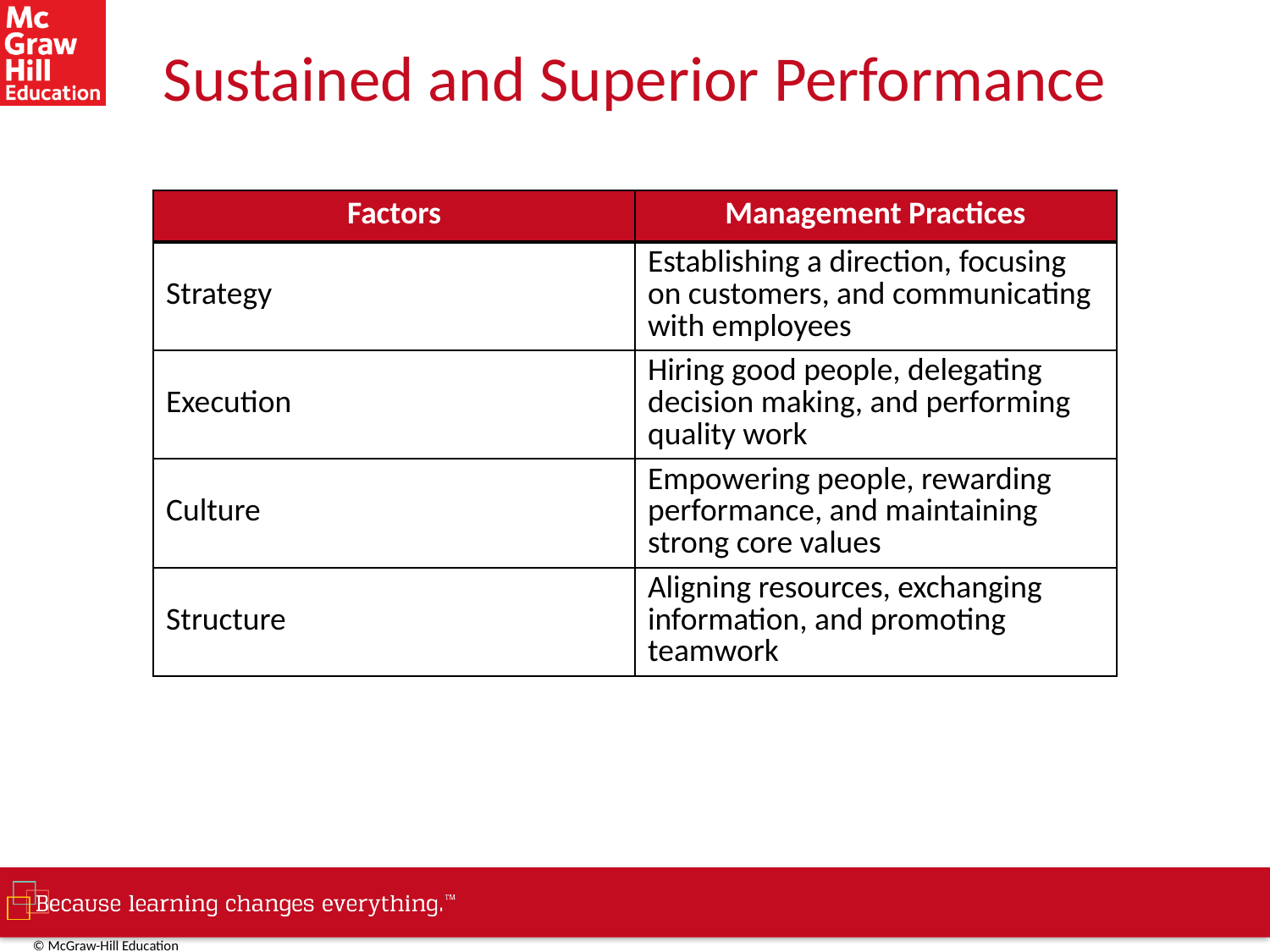

# Sustained and Superior Performance
| Factors | Management Practices |
| --- | --- |
| Strategy | Establishing a direction, focusing on customers, and communicating with employees |
| Execution | Hiring good people, delegating decision making, and performing quality work |
| Culture | Empowering people, rewarding performance, and maintaining strong core values |
| Structure | Aligning resources, exchanging information, and promoting teamwork |